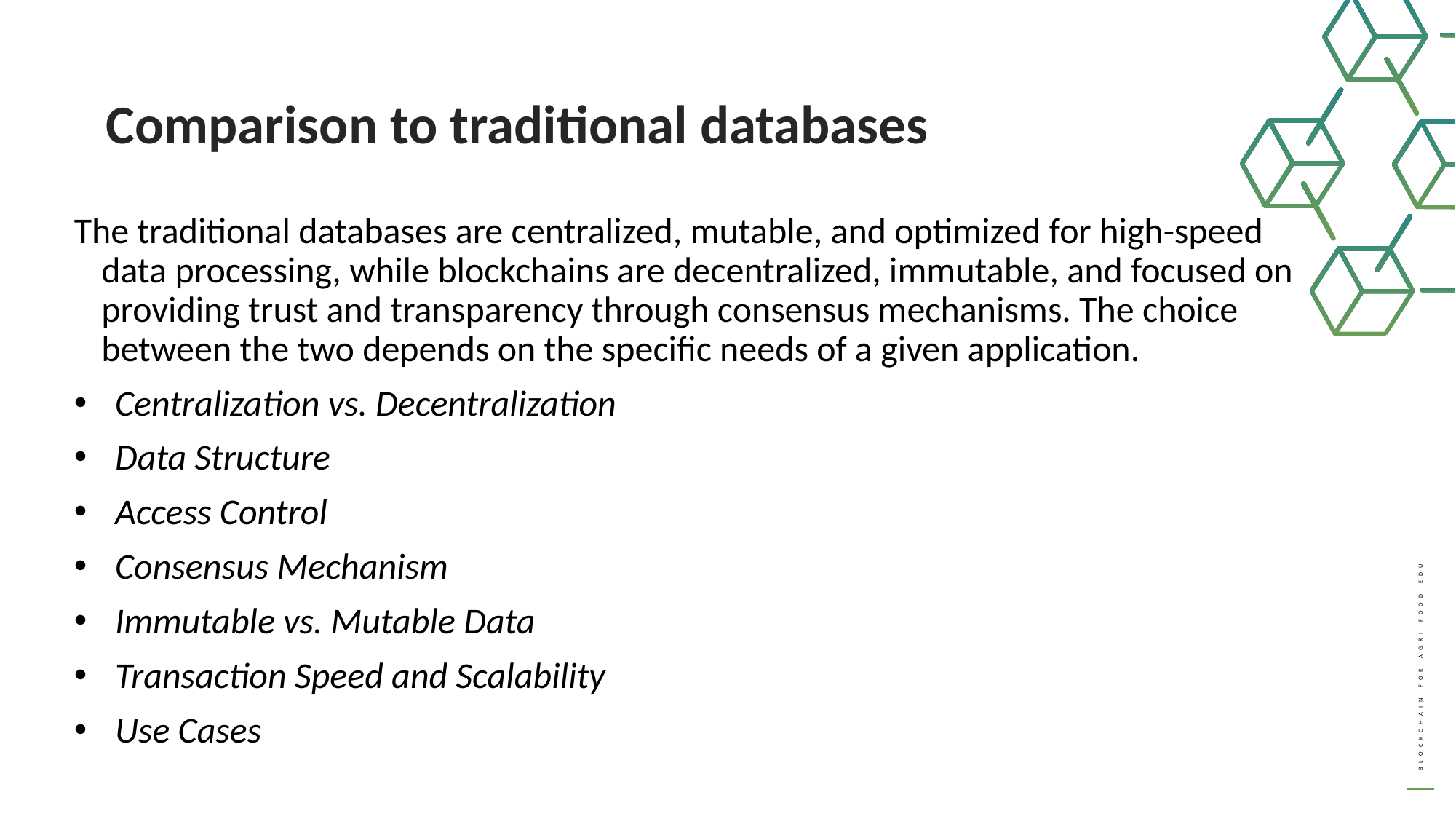

Comparison to traditional databases
The traditional databases are centralized, mutable, and optimized for high-speed data processing, while blockchains are decentralized, immutable, and focused on providing trust and transparency through consensus mechanisms. The choice between the two depends on the specific needs of a given application.
Centralization vs. Decentralization
Data Structure
Access Control
Consensus Mechanism
Immutable vs. Mutable Data
Transaction Speed and Scalability
Use Cases